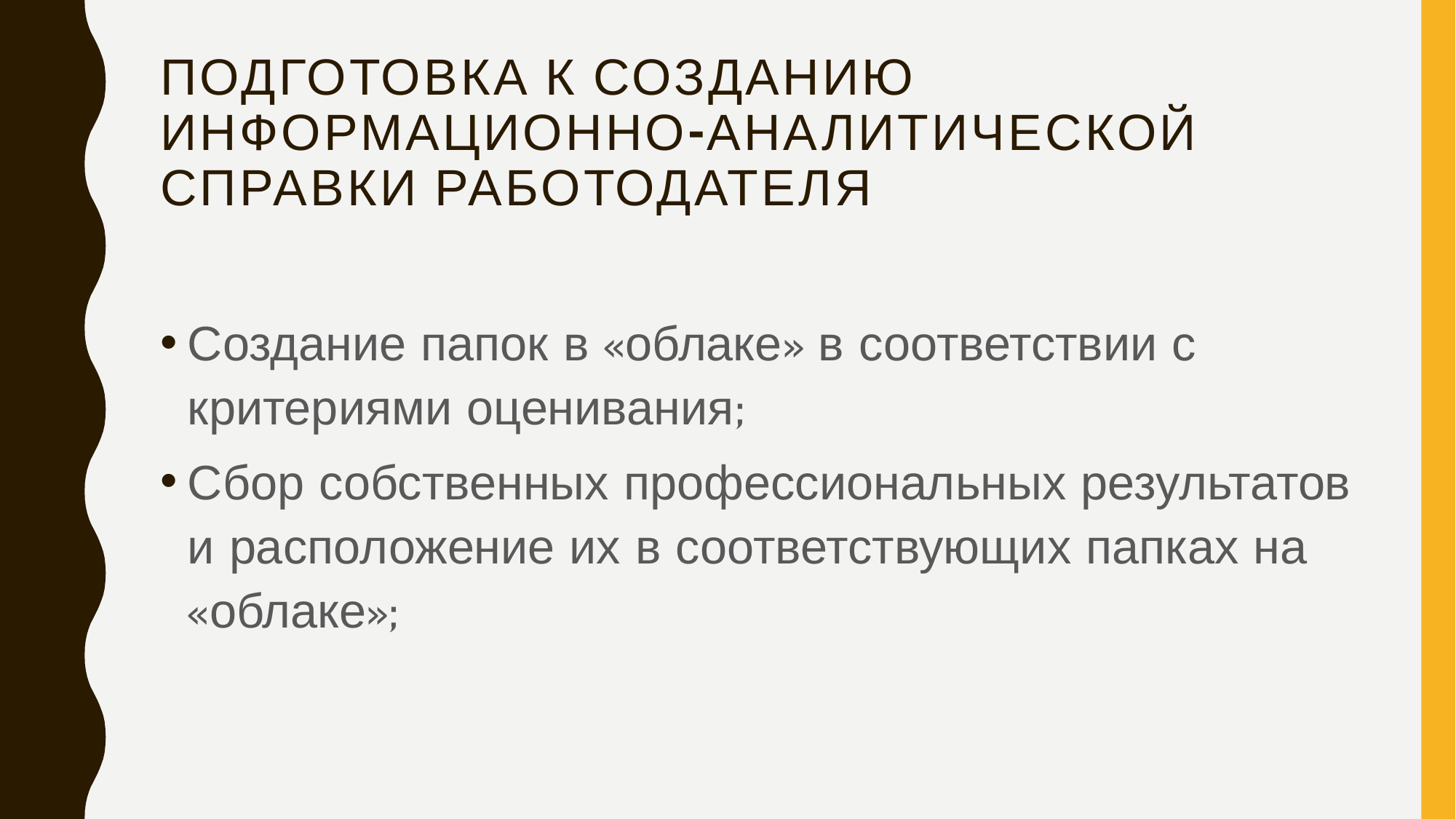

# Подготовка к созданию информационно-аналитической справки работодателя
Создание папок в «облаке» в соответствии с критериями оценивания;
Сбор собственных профессиональных результатов и расположение их в соответствующих папках на «облаке»;